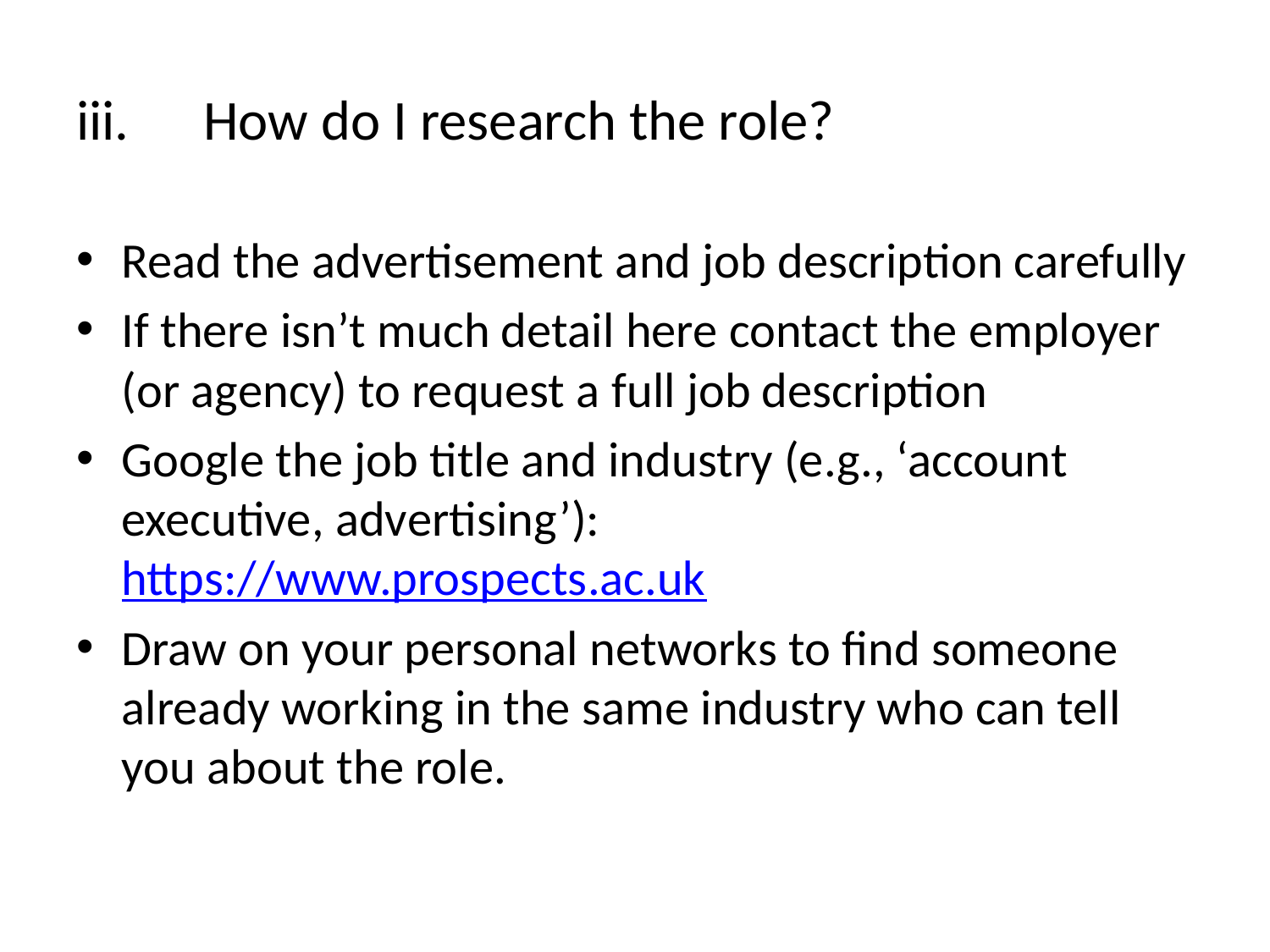

# iii.	How do I research the role?
Read the advertisement and job description carefully
If there isn’t much detail here contact the employer (or agency) to request a full job description
Google the job title and industry (e.g., ‘account executive, advertising’): https://www.prospects.ac.uk
Draw on your personal networks to find someone already working in the same industry who can tell you about the role.